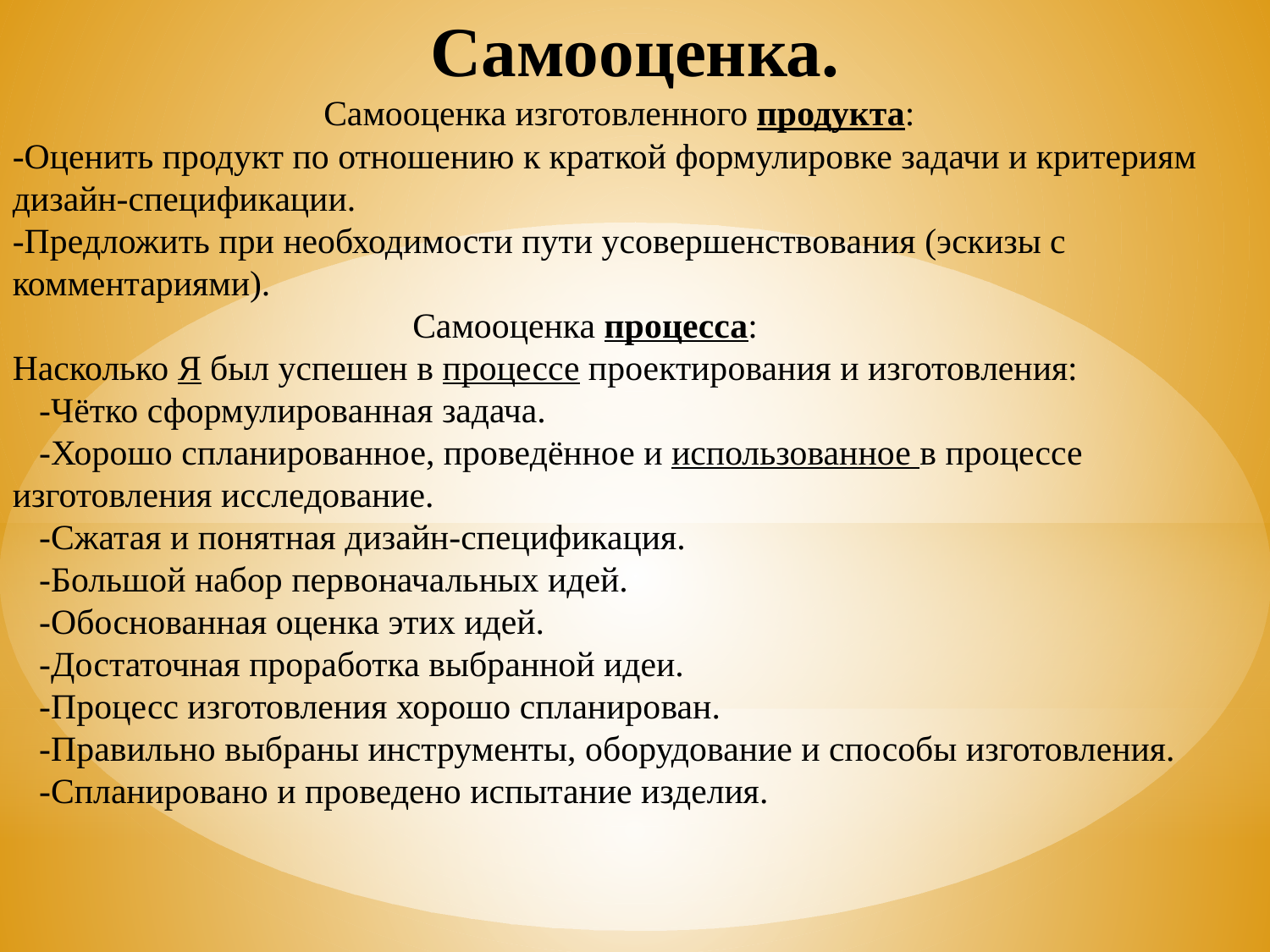

Самооценка.
                                   Самооценка изготовленного продукта:
-Оценить продукт по отношению к краткой формулировке задачи и критериям дизайн-спецификации.
-Предложить при необходимости пути усовершенствования (эскизы с комментариями).
                                             Самооценка процесса:
Насколько Я был успешен в процессе проектирования и изготовления:
   -Чётко сформулированная задача.
   -Хорошо спланированное, проведённое и использованное в процессе изготовления исследование.
   -Сжатая и понятная дизайн-спецификация.
   -Большой набор первоначальных идей.
   -Обоснованная оценка этих идей.
   -Достаточная проработка выбранной идеи.
   -Процесс изготовления хорошо спланирован.
   -Правильно выбраны инструменты, оборудование и способы изготовления.
   -Спланировано и проведено испытание изделия.